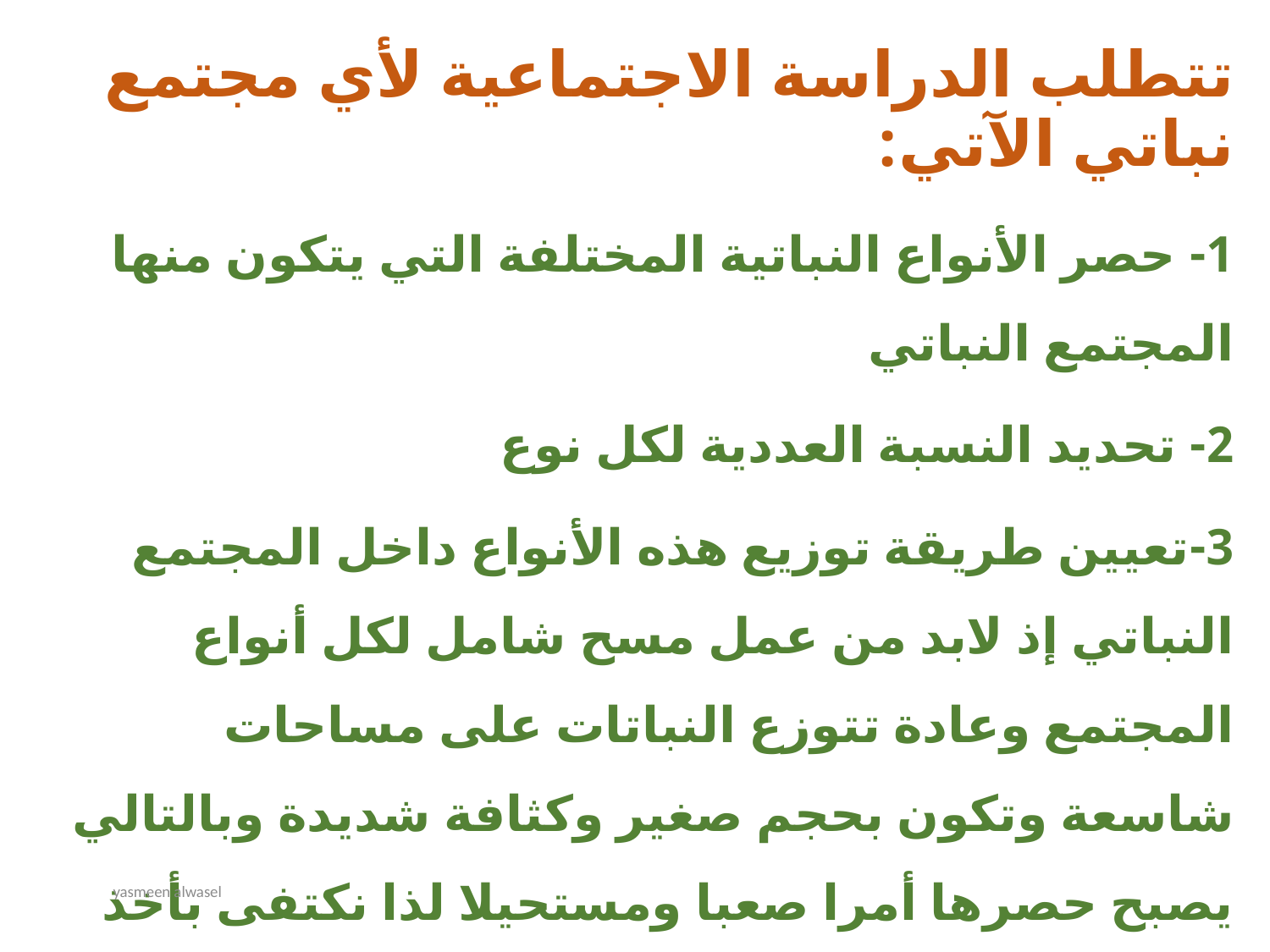

تتطلب الدراسة الاجتماعية لأي مجتمع نباتي الآتي:
1- حصر الأنواع النباتية المختلفة التي يتكون منها المجتمع النباتي
2- تحديد النسبة العددية لكل نوع
3-تعيين طريقة توزيع هذه الأنواع داخل المجتمع النباتي إذ لابد من عمل مسح شامل لكل أنواع المجتمع وعادة تتوزع النباتات على مساحات شاسعة وتكون بحجم صغير وكثافة شديدة وبالتالي يصبح حصرها أمرا صعبا ومستحيلا لذا نكتفى بأخذ عينات من الكساء الخضري تكون ممثلة إلى حد ما لحالة المجتمع المراد دراسته
yasmeen alwasel